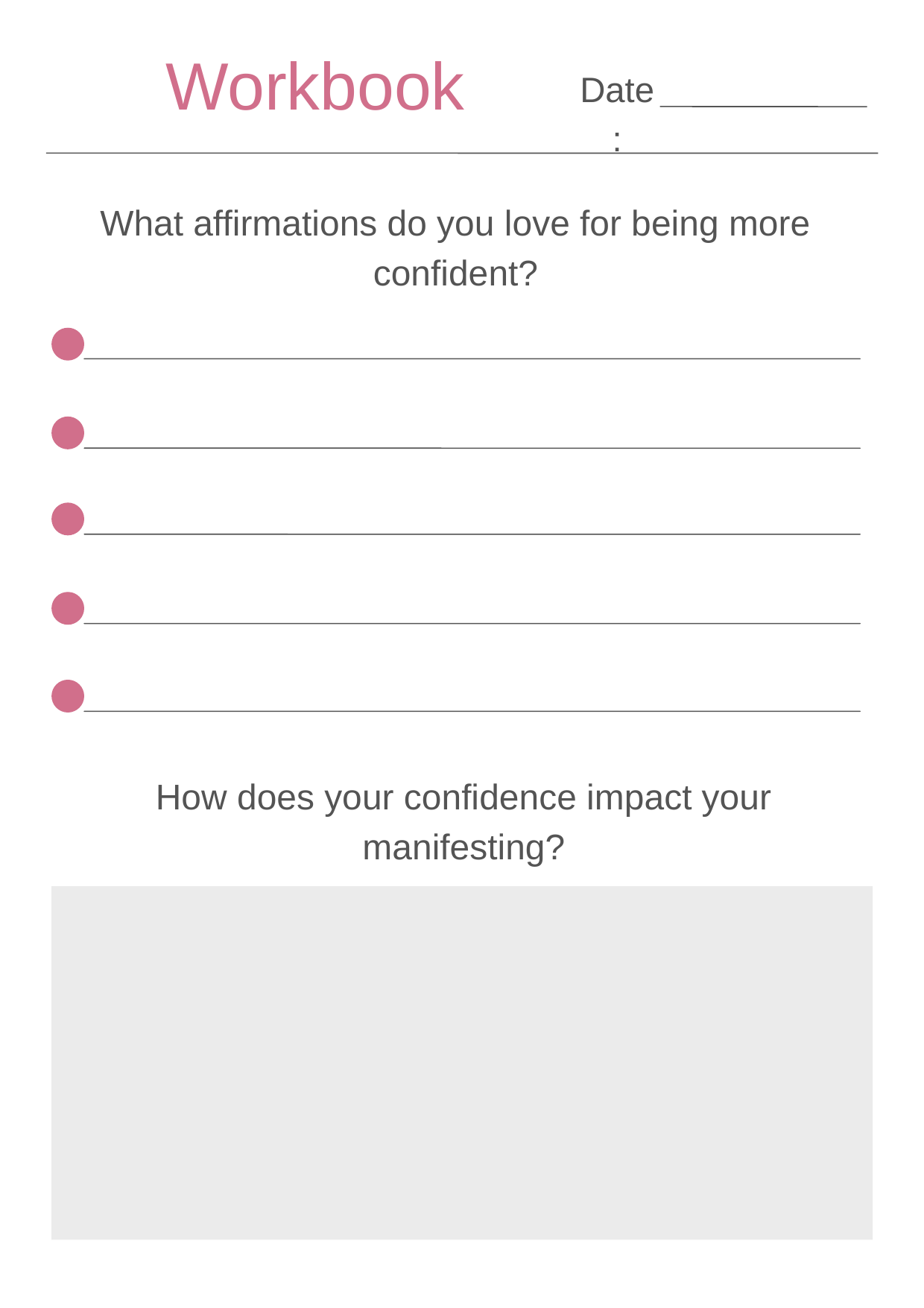

Workbook
Date:

What affirmations do you love for being more confident?

How does your confidence impact your manifesting?